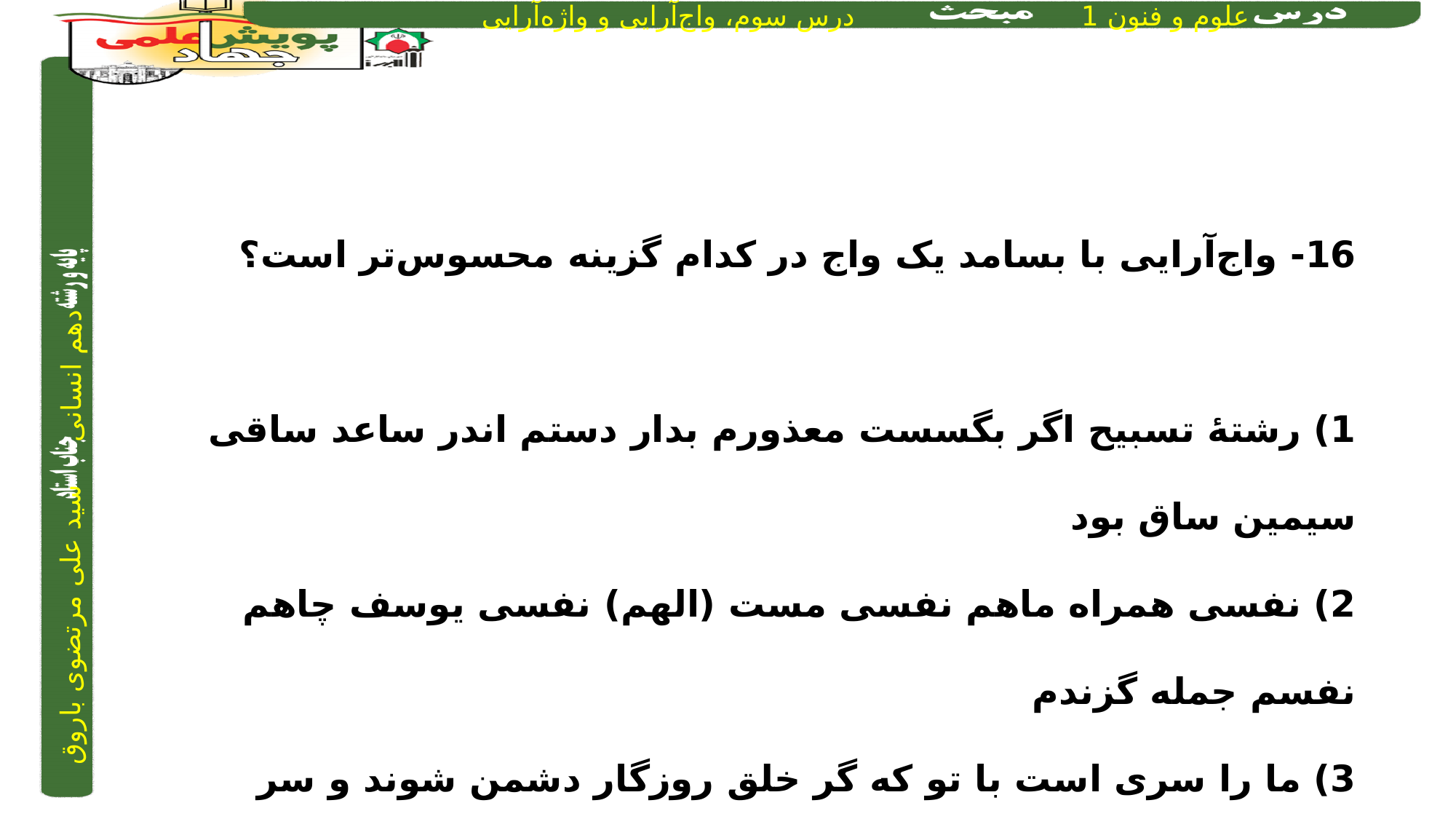

16- واج‌آرایی با بسامد یک واج در کدام گزینه محسوس‌تر است؟

1) رشتۀ تسبیح اگر بگسست معذورم بدار 	دستم اندر ساعد ساقی سیمین ساق بود
2) نفسی همراه ماهم نفسی مست (الهم) 	نفسی یوسف چاهم نفسم جمله گزندم
3) ما را سری است با تو که گر خلق روزگار 	دشمن شوند و سر برود هم بر آن سریم
4) مستی به چشم شاهد دلبند ما خوش است 	زان رو سپرده‌اند به مستی زمام ما
1